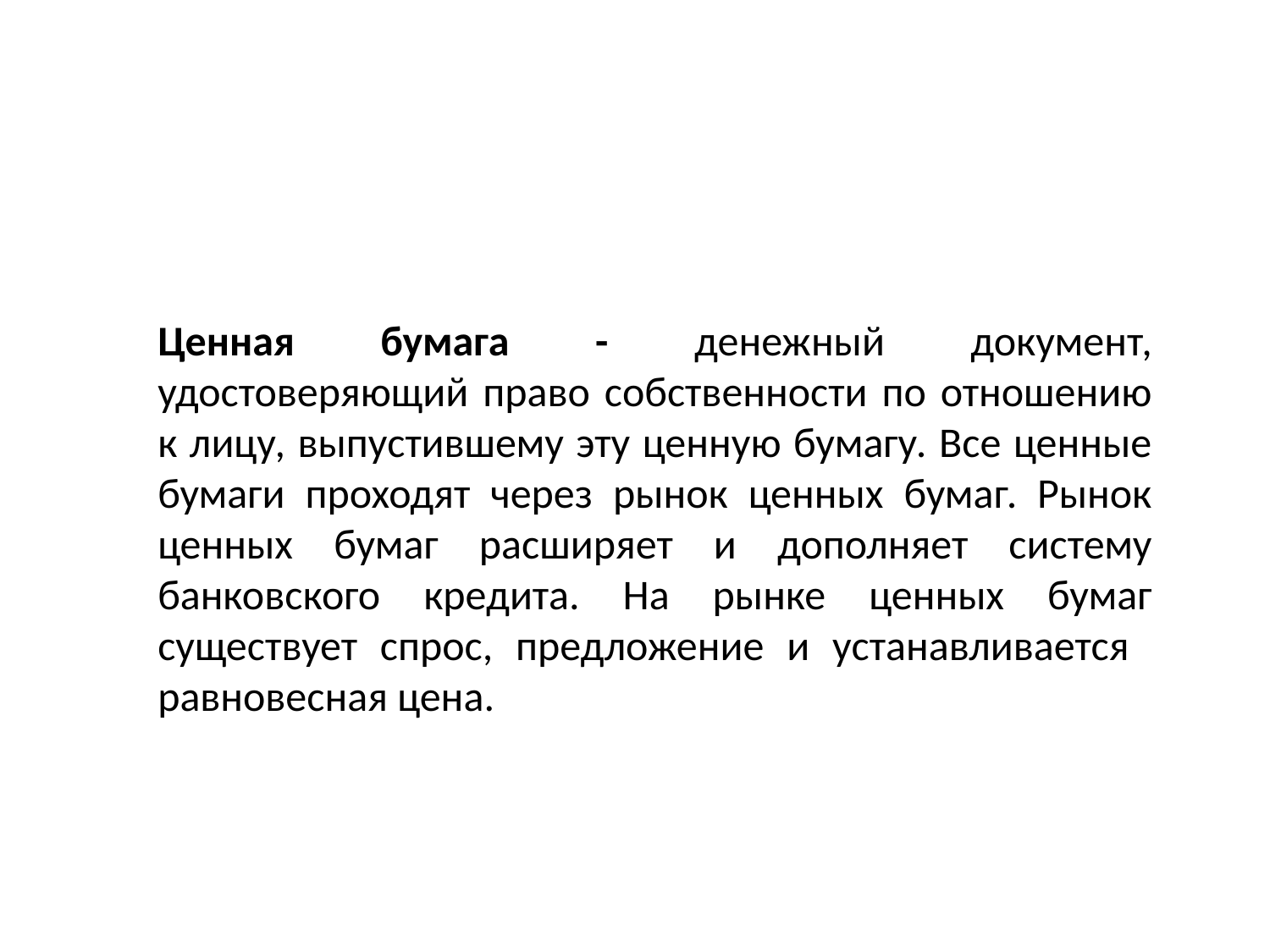

Ценная бумага - денежный документ, удостоверяющий право собственности по отношению к лицу, выпустившему эту ценную бумагу. Все ценные бумаги проходят через рынок ценных бумаг. Рынок ценных бумаг расширяет и дополняет систему банковского кредита. На рынке ценных бумаг существует спрос, предложение и устанавливается  равновесная цена.